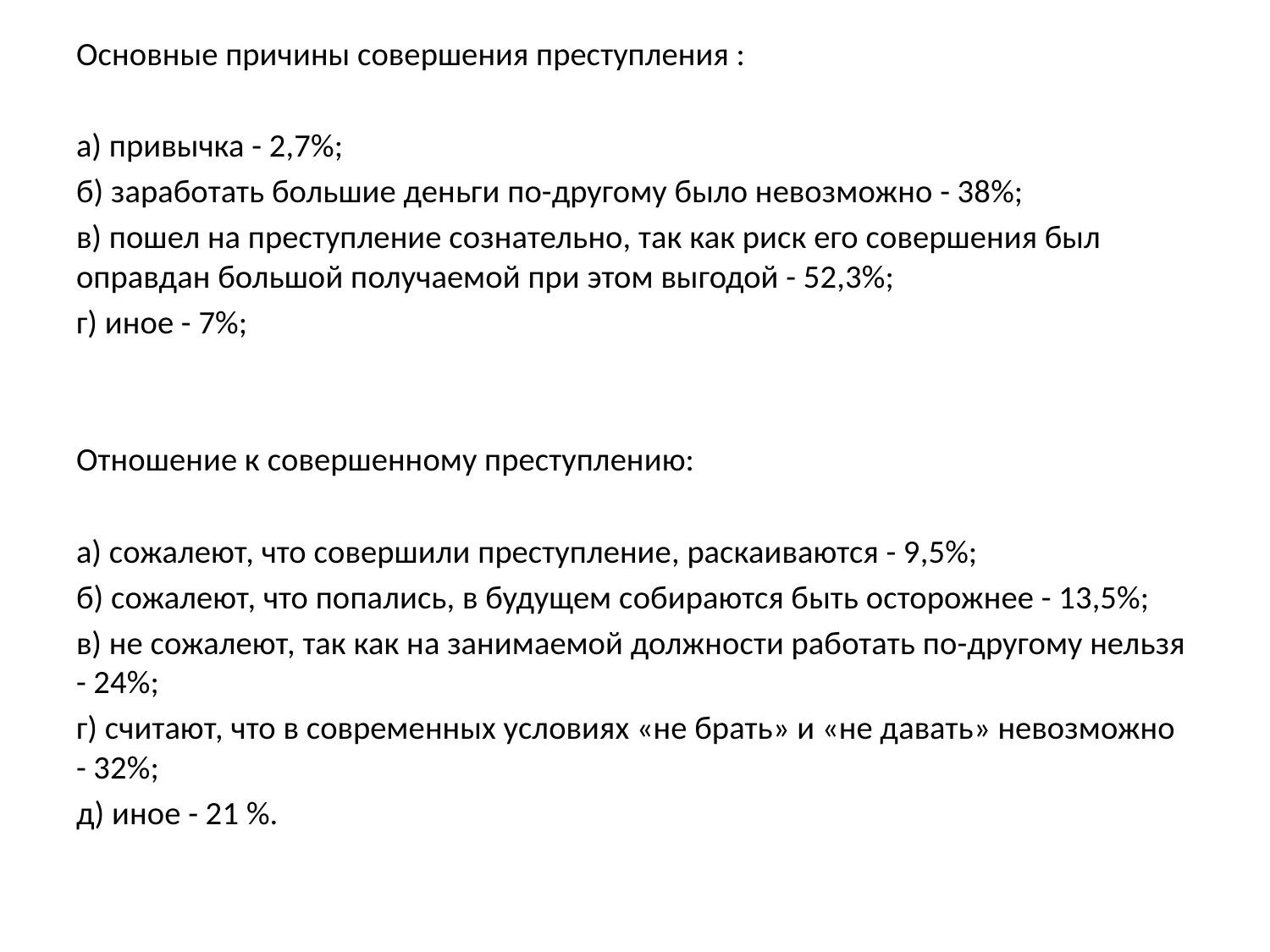

Основные причины совершения преступления :

а) привычка - 2,7%;
б) заработать большие деньги по-другому было невозможно - 38%;
в) пошел на преступление сознательно, так как риск его совершения был оправдан большой получаемой при этом выгодой - 52,3%;
г) иное - 7%;

Отношение к совершенному преступлению:

а) сожалеют, что совершили преступление, раскаиваются - 9,5%;
б) сожалеют, что попались, в будущем собираются быть осторожнее - 13,5%;
в) не сожалеют, так как на занимаемой должности работать по-другому нельзя - 24%;
г) считают, что в современных условиях «не брать» и «не давать» невозможно - 32%;
д) иное - 21 %.